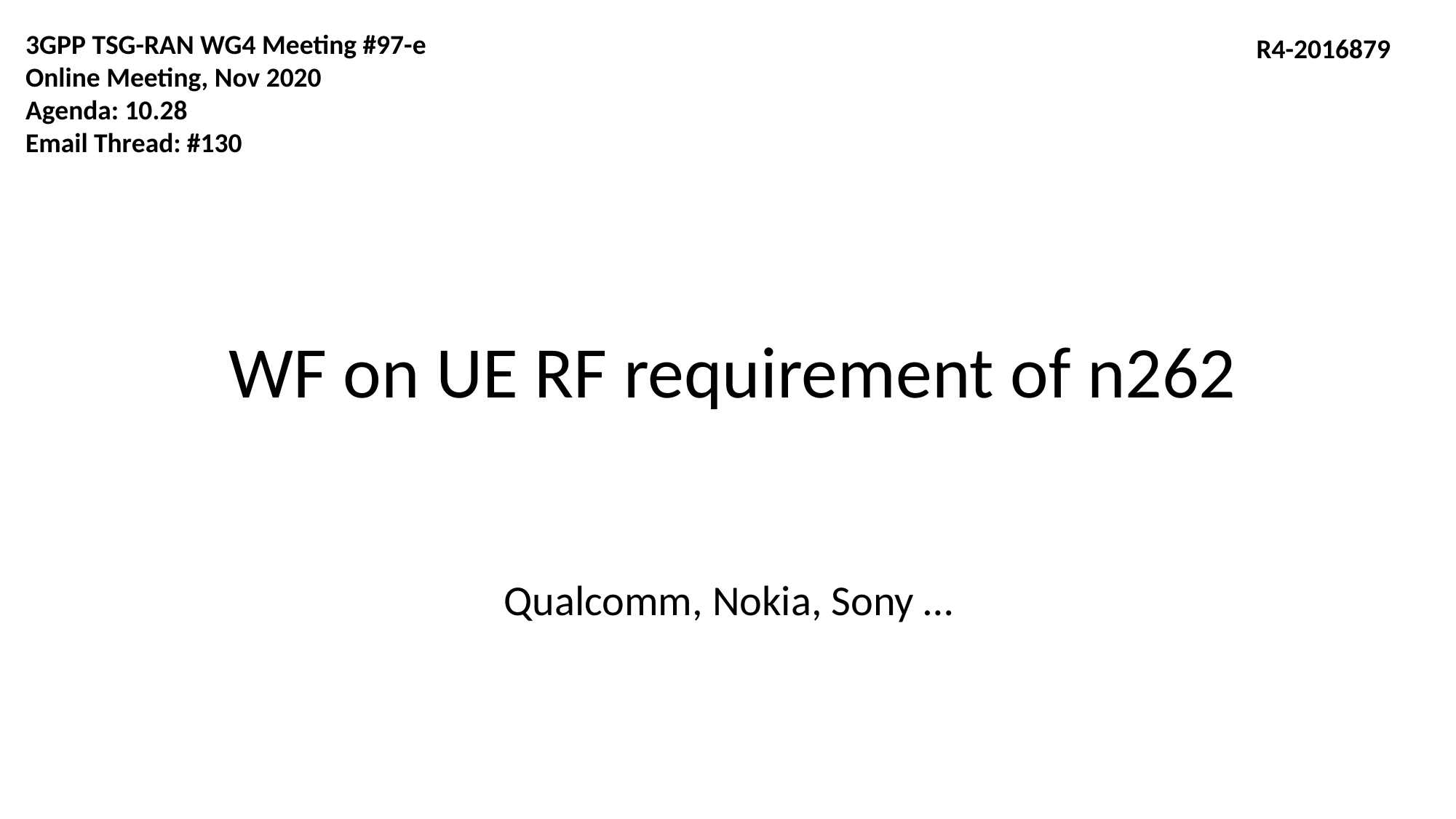

3GPP TSG-RAN WG4 Meeting #97-e
Online Meeting, Nov 2020
Agenda: 10.28
Email Thread: #130
R4-2016879
# WF on UE RF requirement of n262
Qualcomm, Nokia, Sony …